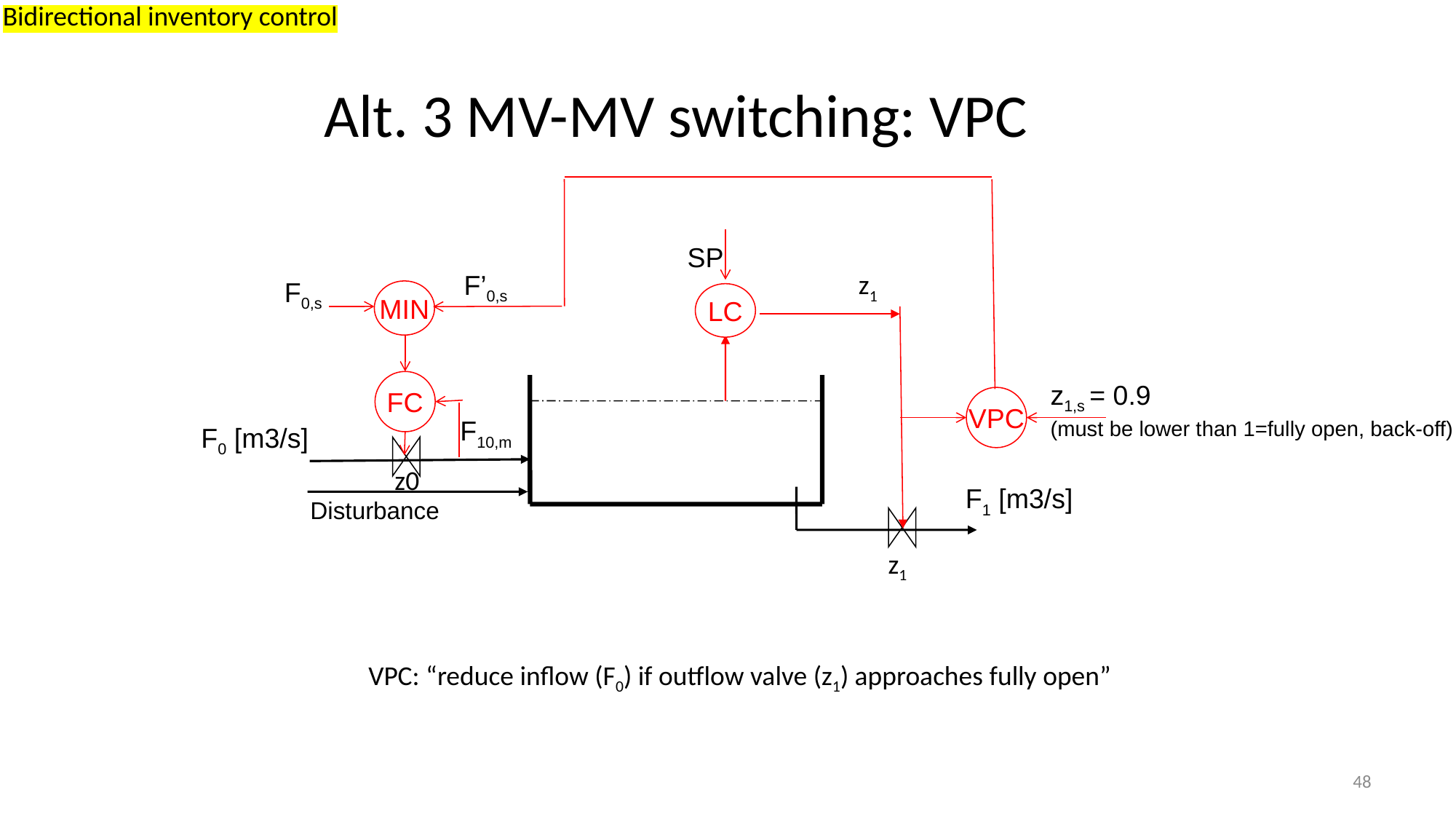

Bidirectional inventory control
# Alt. 3 MV-MV switching: VPC
SP
LC

z1
F’0,s
F0,s
FC
F10,m
MIN
z1,s = 0.9
(must be lower than 1=fully open, back-off)

VPC

F0 [m3/s]

z0

F1 [m3/s]

Disturbance

z1
VPC: “reduce inflow (F0) if outflow valve (z1) approaches fully open”
48